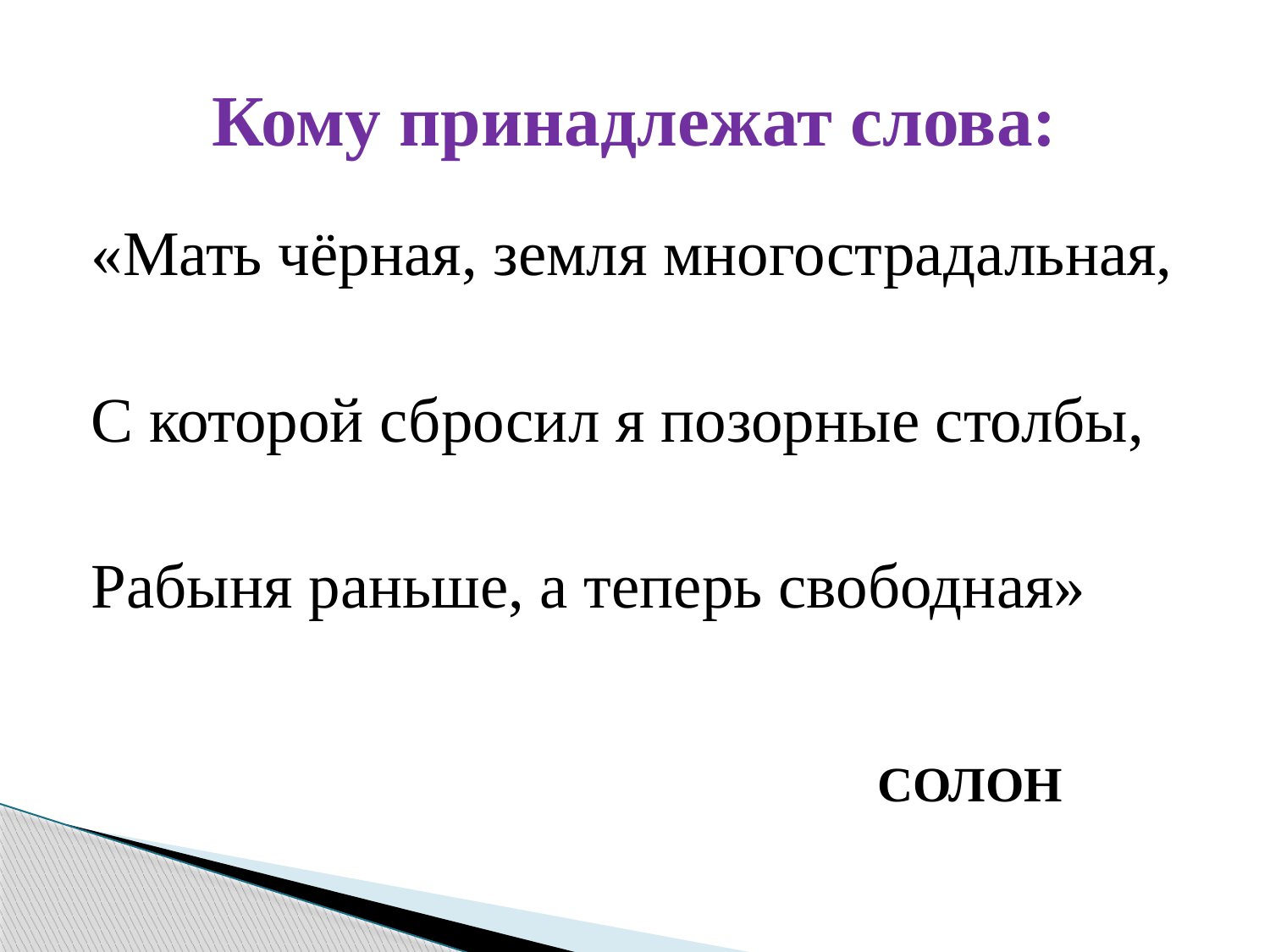

# Кому принадлежат слова:
«Мать чёрная, земля многострадальная,

С которой сбросил я позорные столбы,

Рабыня раньше, а теперь свободная»
СОЛОН